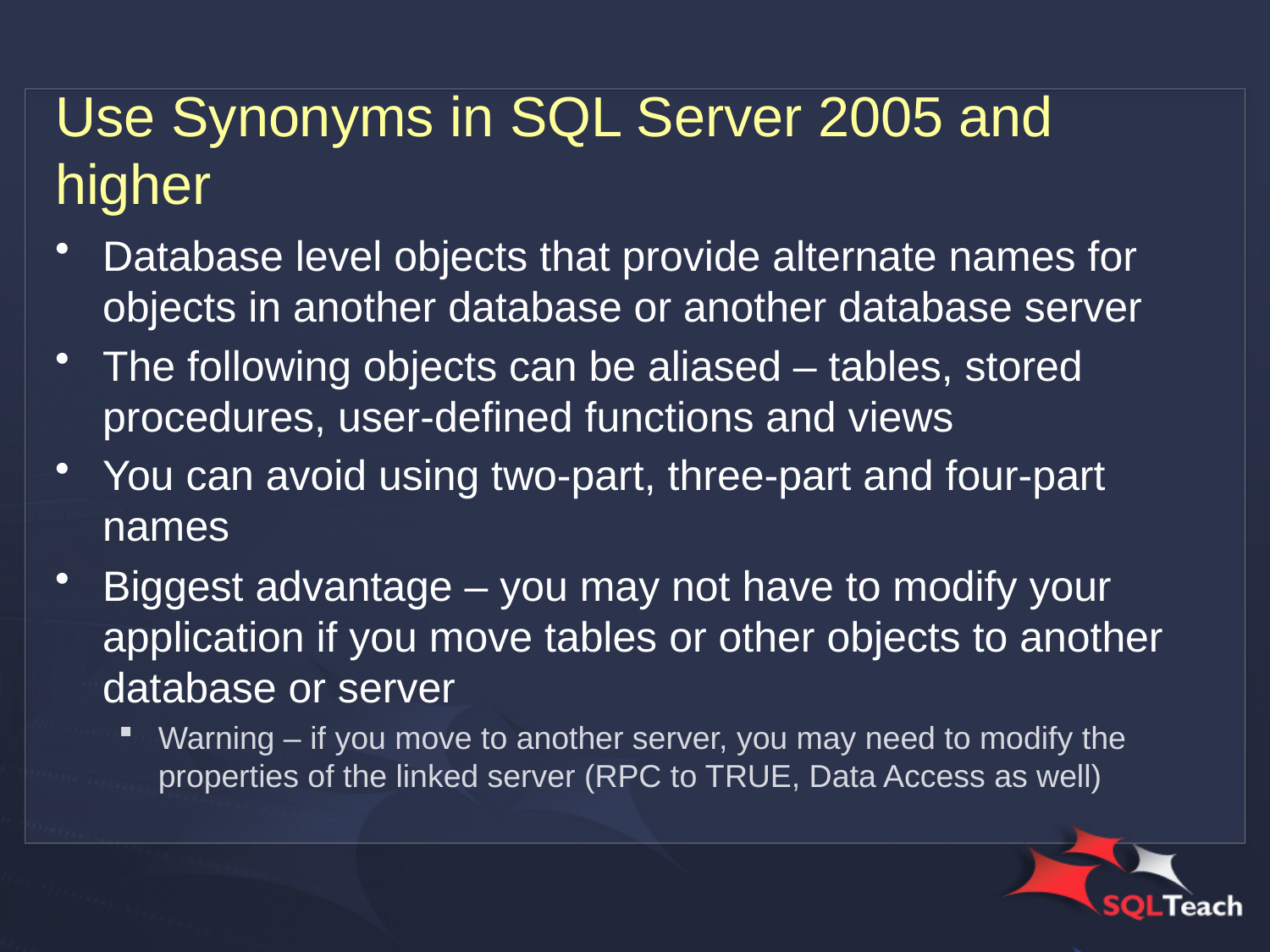

# Use Synonyms in SQL Server 2005 and higher
Database level objects that provide alternate names for objects in another database or another database server
The following objects can be aliased – tables, stored procedures, user-defined functions and views
You can avoid using two-part, three-part and four-part names
Biggest advantage – you may not have to modify your application if you move tables or other objects to another database or server
Warning – if you move to another server, you may need to modify the properties of the linked server (RPC to TRUE, Data Access as well)